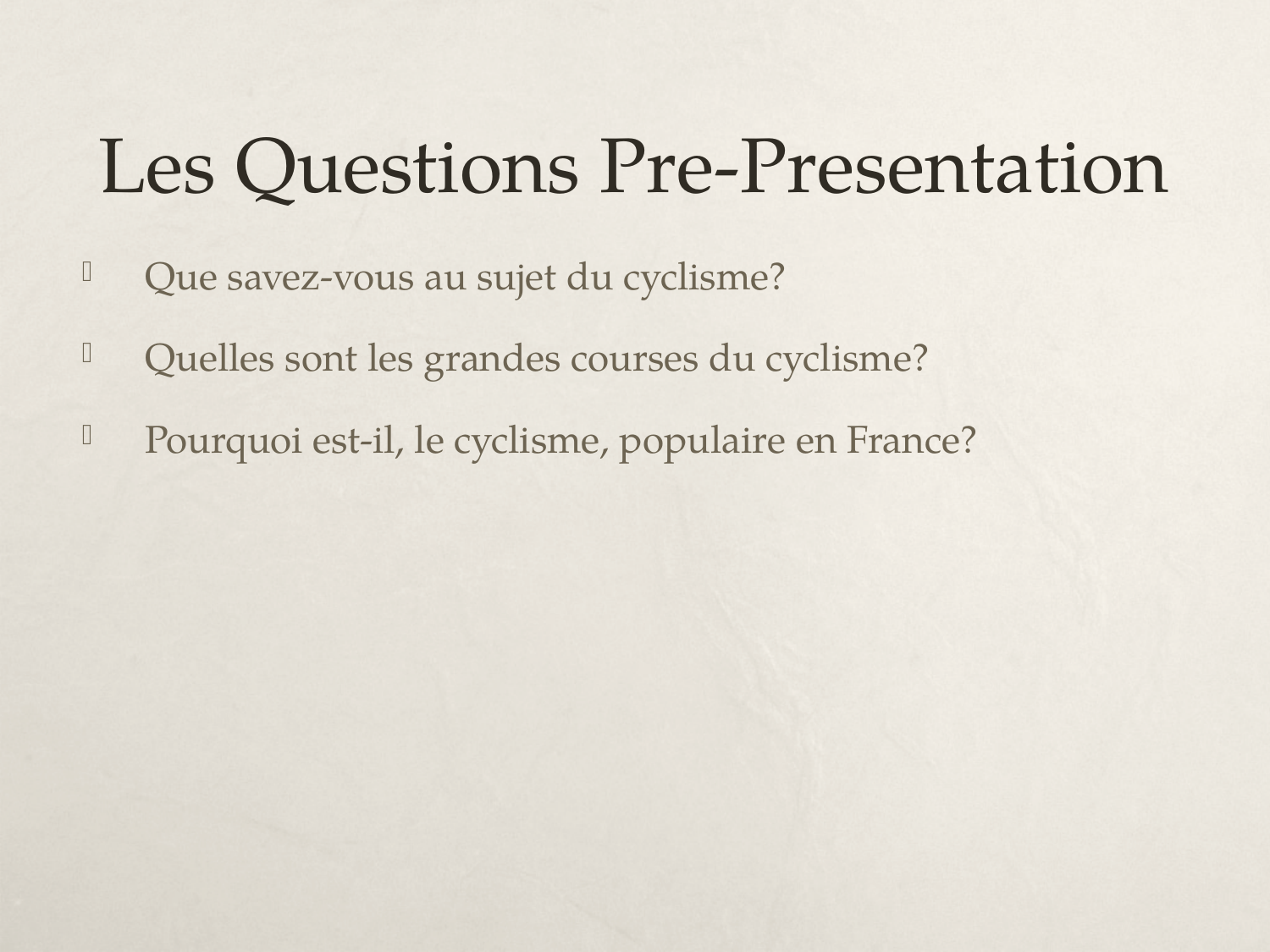

# Les Questions Pre-Presentation
Que savez-vous au sujet du cyclisme?
Quelles sont les grandes courses du cyclisme?
Pourquoi est-il, le cyclisme, populaire en France?